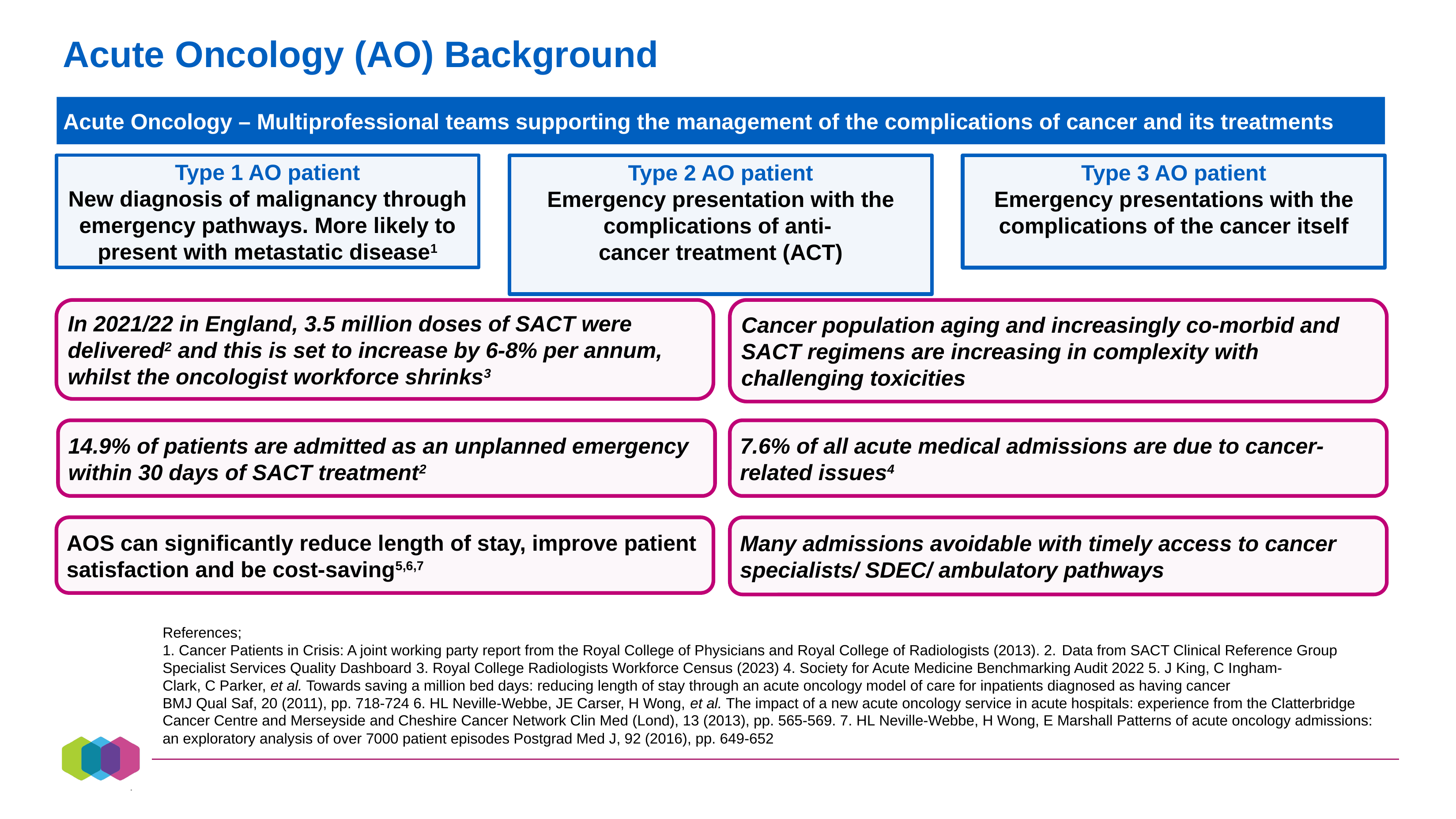

Acute Oncology (AO) Background
Acute Oncology – Multiprofessional teams supporting the management of the complications of cancer and its treatments
Type 1 AO patient
New diagnosis of malignancy through emergency pathways. More likely to present with metastatic disease1
Type 3 AO patient
Emergency presentations with the complications of the cancer itself

Type 2 AO patient
Emergency presentation with the complications of anti-
cancer treatment (ACT)

In 2021/22 in England, 3.5 million doses of SACT were delivered2 and this is set to increase by 6-8% per annum, whilst the oncologist workforce shrinks3
Cancer population aging and increasingly co-morbid and SACT regimens are increasing in complexity with challenging toxicities
14.9% of patients are admitted as an unplanned emergency within 30 days of SACT treatment2
7.6% of all acute medical admissions are due to cancer-related issues4
AOS can significantly reduce length of stay, improve patient satisfaction and be cost-saving5,6,7
Many admissions avoidable with timely access to cancer specialists/ SDEC/ ambulatory pathways
References;
1. Cancer Patients in Crisis: A joint working party report from the Royal College of Physicians and Royal College of Radiologists (2013). 2. Data from SACT Clinical Reference Group Specialist Services Quality Dashboard 3. Royal College Radiologists Workforce Census (2023) 4. Society for Acute Medicine Benchmarking Audit 2022 5. J King, C Ingham-Clark, C Parker, et al. Towards saving a million bed days: reducing length of stay through an acute oncology model of care for inpatients diagnosed as having cancer
BMJ Qual Saf, 20 (2011), pp. 718-724 6. HL Neville-Webbe, JE Carser, H Wong, et al. The impact of a new acute oncology service in acute hospitals: experience from the Clatterbridge Cancer Centre and Merseyside and Cheshire Cancer Network Clin Med (Lond), 13 (2013), pp. 565-569. 7. HL Neville-Webbe, H Wong, E Marshall Patterns of acute oncology admissions: an exploratory analysis of over 7000 patient episodes Postgrad Med J, 92 (2016), pp. 649-652